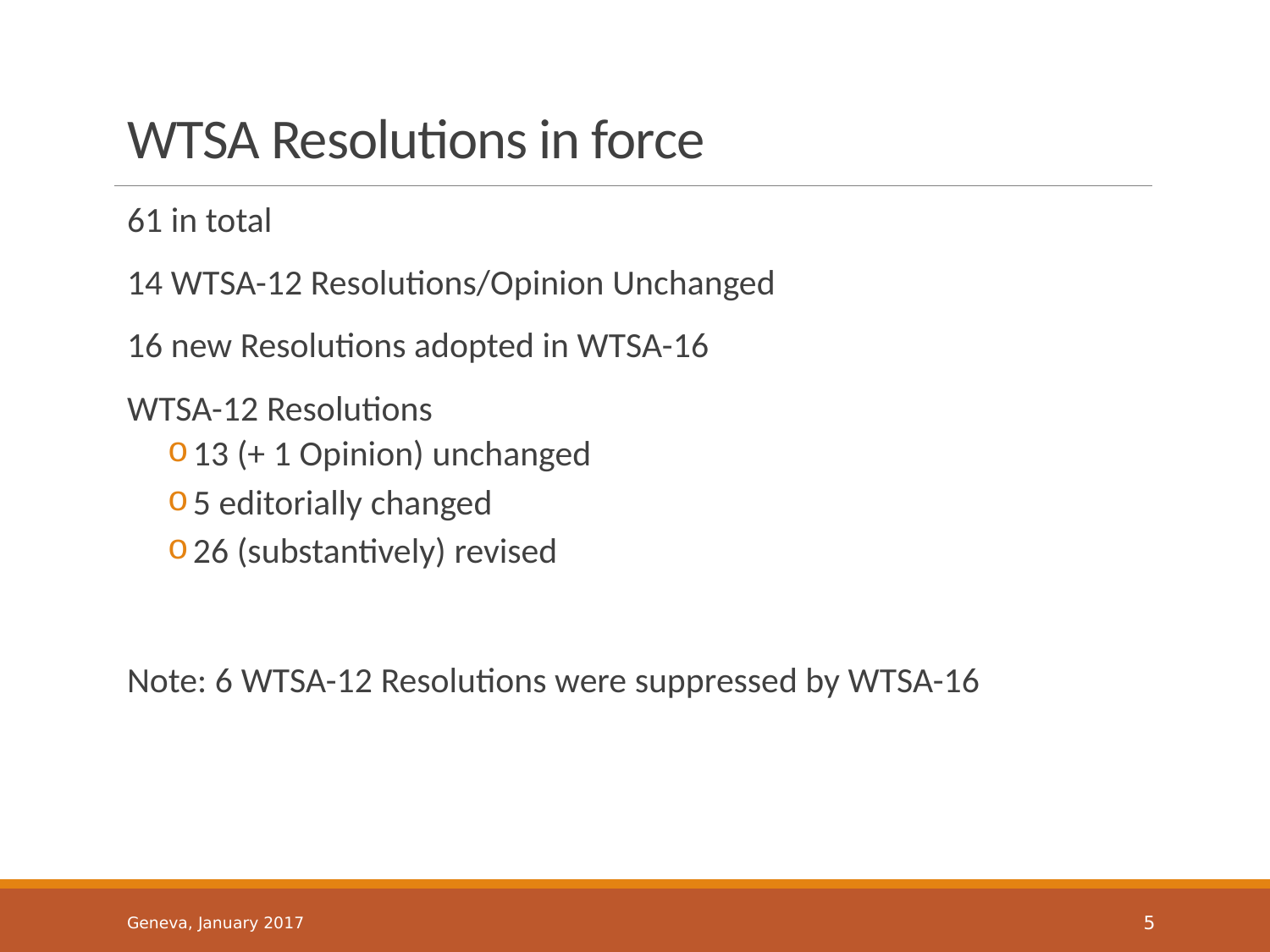

# WTSA Resolutions in force
61 in total
14 WTSA-12 Resolutions/Opinion Unchanged
16 new Resolutions adopted in WTSA-16
WTSA-12 Resolutions
13 (+ 1 Opinion) unchanged
5 editorially changed
26 (substantively) revised

Note: 6 WTSA-12 Resolutions were suppressed by WTSA-16

Geneva, January 2017
5